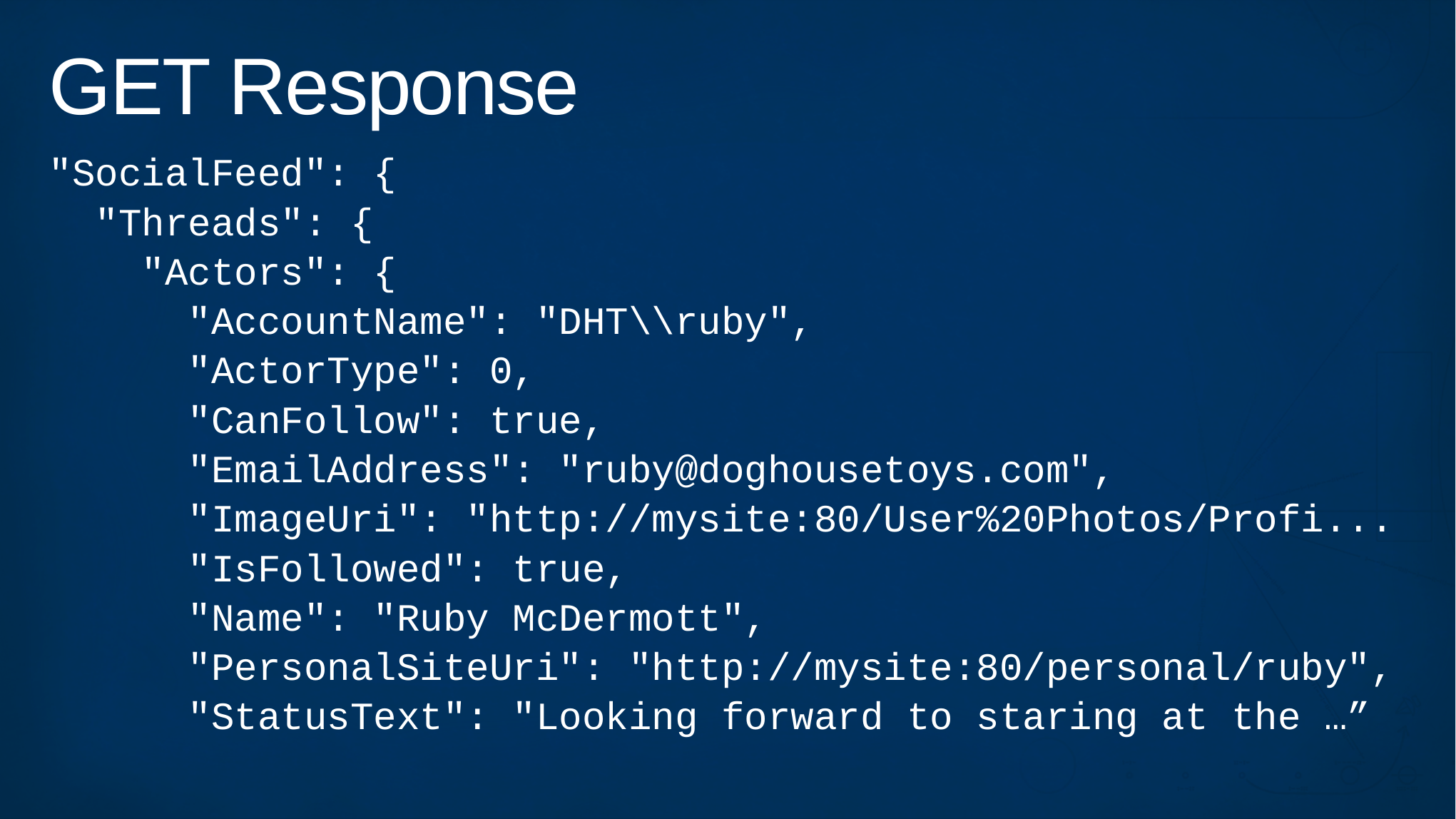

# GET Response
"SocialFeed": {
  "Threads": {
    "Actors": {
      "AccountName": "DHT\\ruby",
      "ActorType": 0,
      "CanFollow": true,
      "EmailAddress": "ruby@doghousetoys.com",
      "ImageUri": "http://mysite:80/User%20Photos/Profi...
      "IsFollowed": true,
      "Name": "Ruby McDermott",
      "PersonalSiteUri": "http://mysite:80/personal/ruby",
      "StatusText": "Looking forward to staring at the …”